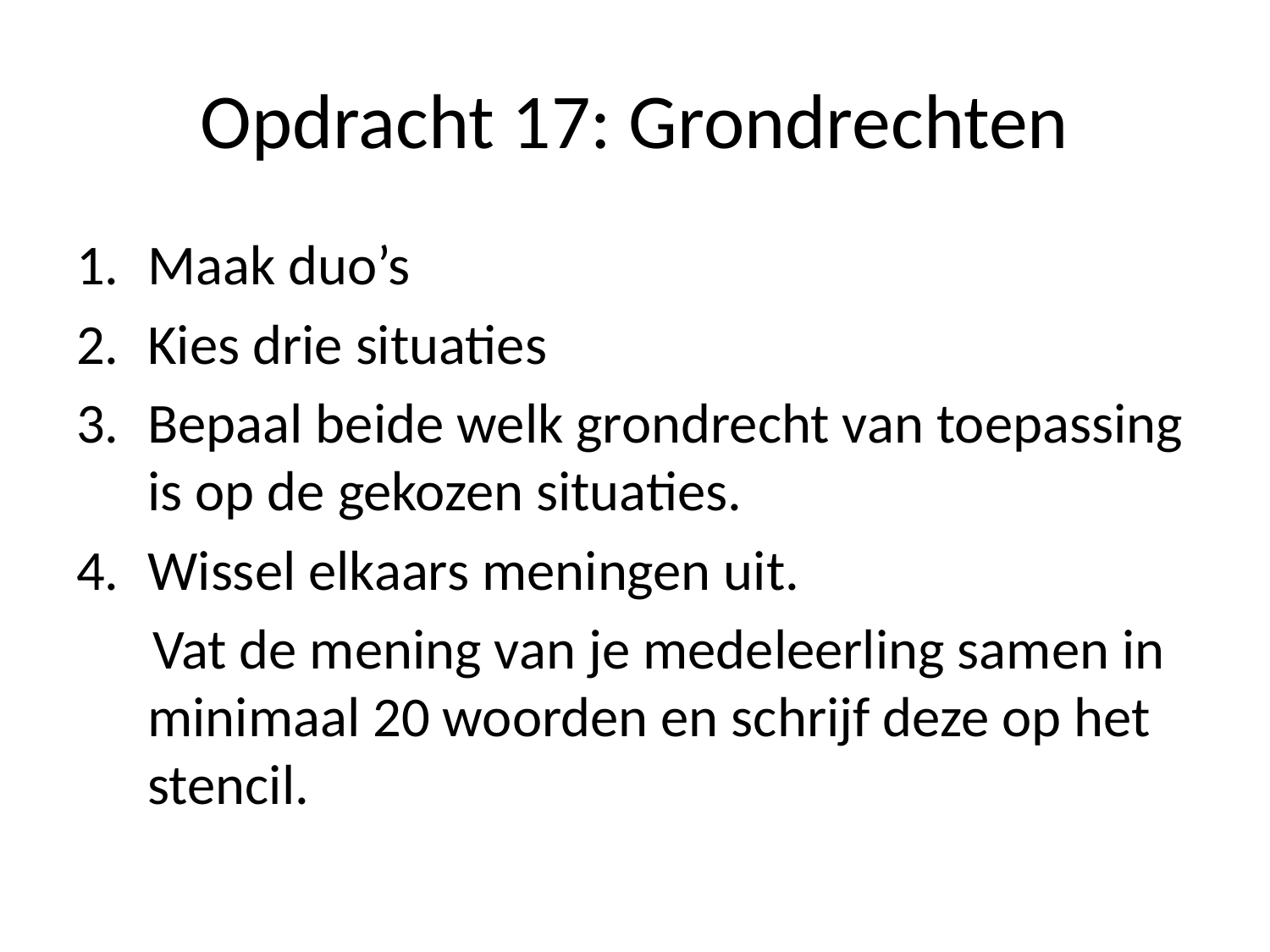

# Opdracht 17: Grondrechten
Maak duo’s
Kies drie situaties
Bepaal beide welk grondrecht van toepassing is op de gekozen situaties.
Wissel elkaars meningen uit.
      Vat de mening van je medeleerling samen in minimaal 20 woorden en schrijf deze op het stencil.